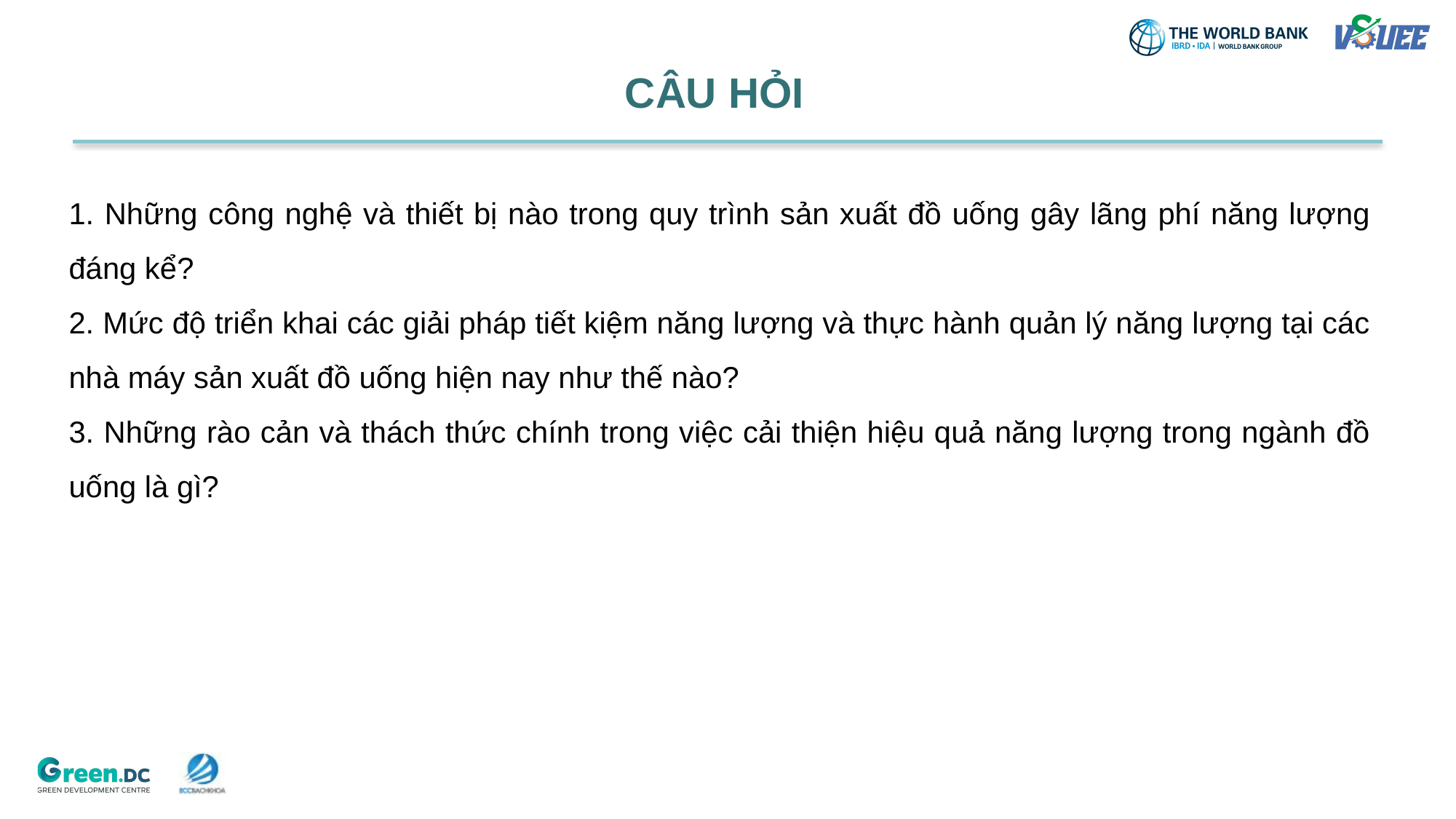

# CÂU HỎI
1. Những công nghệ và thiết bị nào trong quy trình sản xuất đồ uống gây lãng phí năng lượng đáng kể?
2. Mức độ triển khai các giải pháp tiết kiệm năng lượng và thực hành quản lý năng lượng tại các nhà máy sản xuất đồ uống hiện nay như thế nào?
3. Những rào cản và thách thức chính trong việc cải thiện hiệu quả năng lượng trong ngành đồ uống là gì?